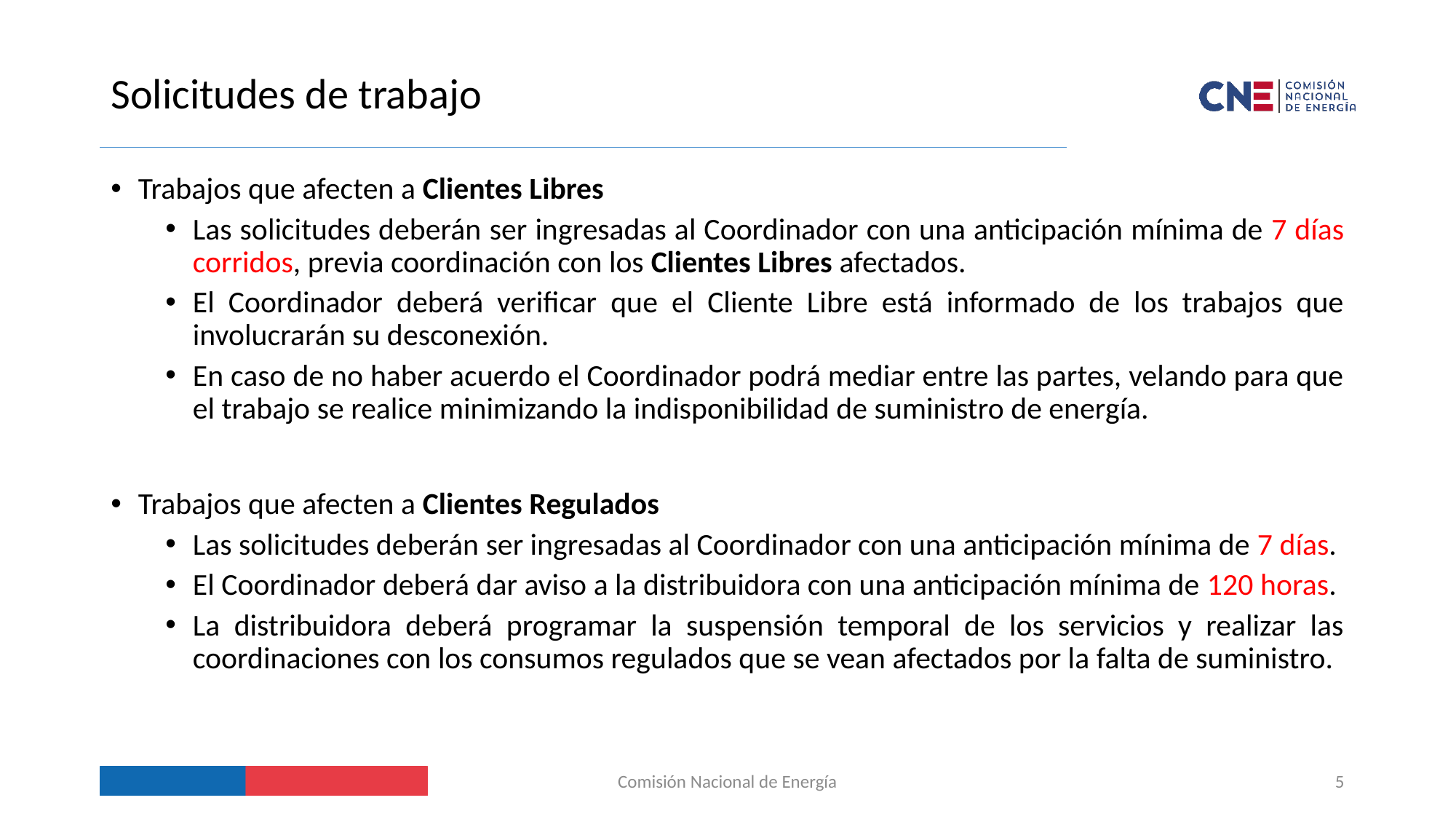

# Solicitudes de trabajo
Trabajos que afecten a Clientes Libres
Las solicitudes deberán ser ingresadas al Coordinador con una anticipación mínima de 7 días corridos, previa coordinación con los Clientes Libres afectados.
El Coordinador deberá verificar que el Cliente Libre está informado de los trabajos que involucrarán su desconexión.
En caso de no haber acuerdo el Coordinador podrá mediar entre las partes, velando para que el trabajo se realice minimizando la indisponibilidad de suministro de energía.

Trabajos que afecten a Clientes Regulados
Las solicitudes deberán ser ingresadas al Coordinador con una anticipación mínima de 7 días.
El Coordinador deberá dar aviso a la distribuidora con una anticipación mínima de 120 horas.
La distribuidora deberá programar la suspensión temporal de los servicios y realizar las coordinaciones con los consumos regulados que se vean afectados por la falta de suministro.
Comisión Nacional de Energía
5